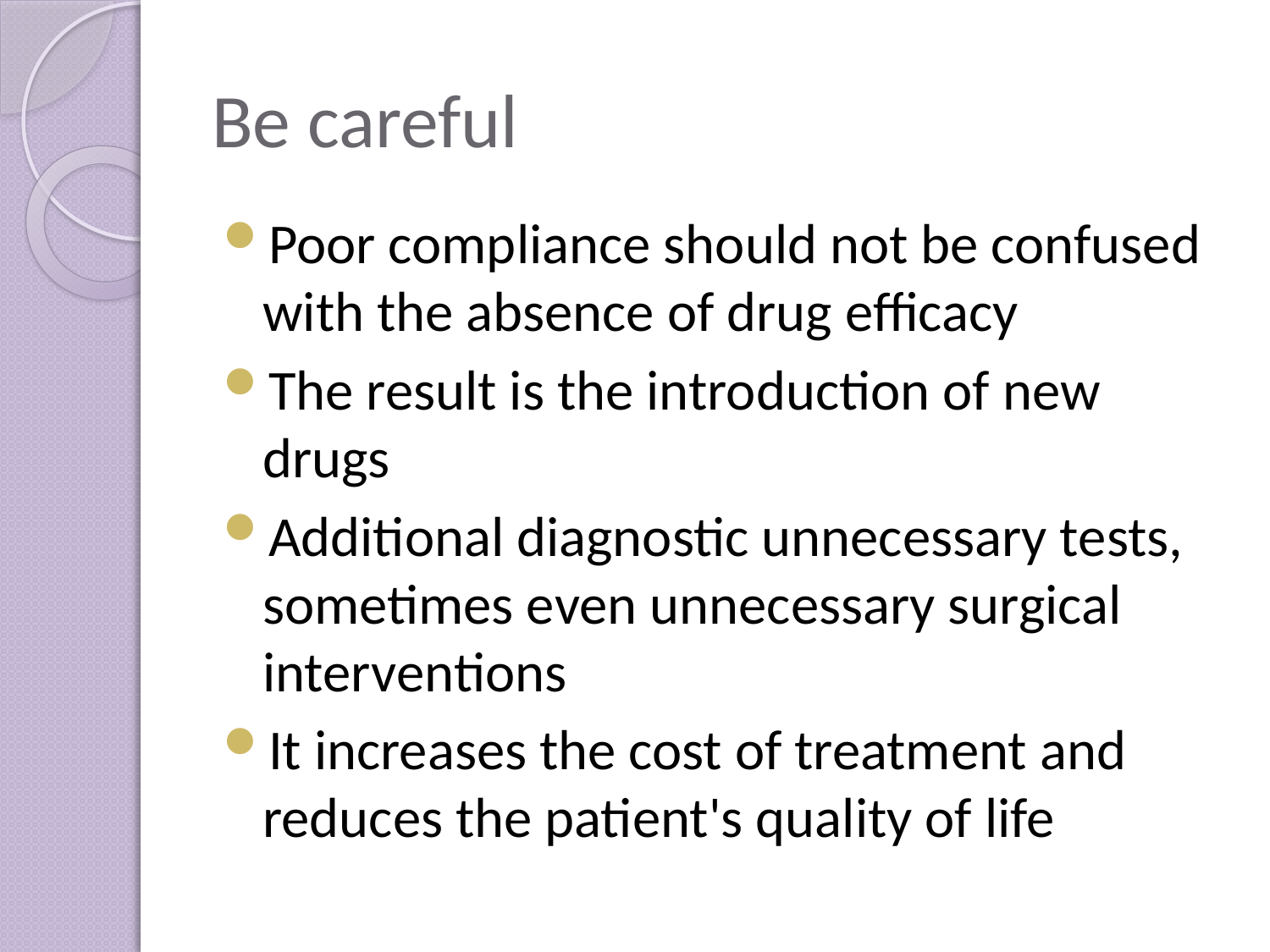

# Be careful
Poor compliance should not be confused with the absence of drug efficacy
The result is the introduction of new drugs
Additional diagnostic unnecessary tests, sometimes even unnecessary surgical interventions
It increases the cost of treatment and reduces the patient's quality of life